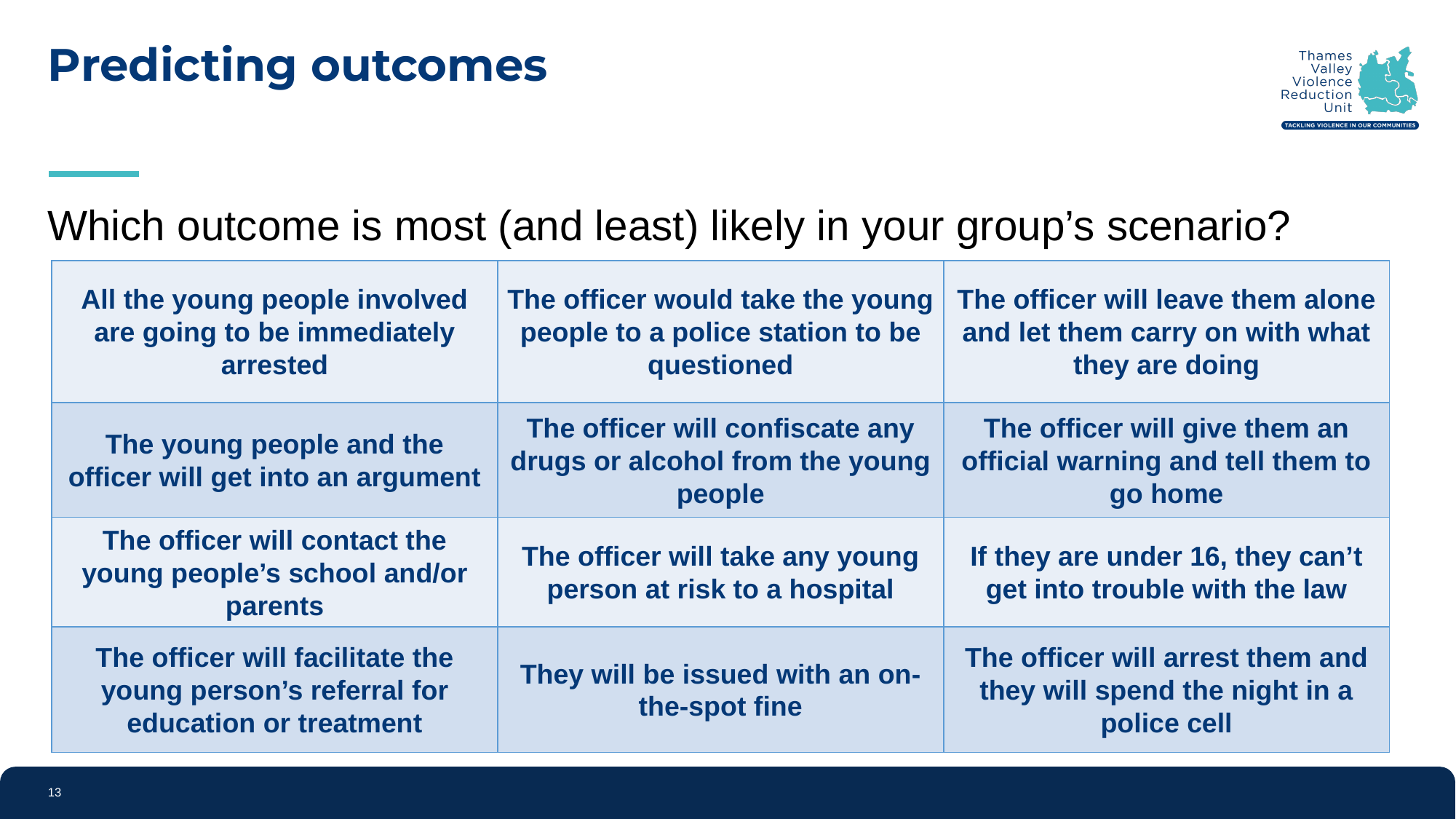

# Predicting outcomes
Which outcome is most (and least) likely in your group’s scenario?
| All the young people involved are going to be immediately arrested | The officer would take the young people to a police station to be questioned | The officer will leave them alone and let them carry on with what they are doing |
| --- | --- | --- |
| The young people and the officer will get into an argument | The officer will confiscate any drugs or alcohol from the young people | The officer will give them an official warning and tell them to go home |
| The officer will contact the young people’s school and/or parents | The officer will take any young person at risk to a hospital | If they are under 16, they can’t get into trouble with the law |
| The officer will facilitate the young person’s referral for education or treatment | They will be issued with an on-the-spot fine | The officer will arrest them and they will spend the night in a police cell |
13